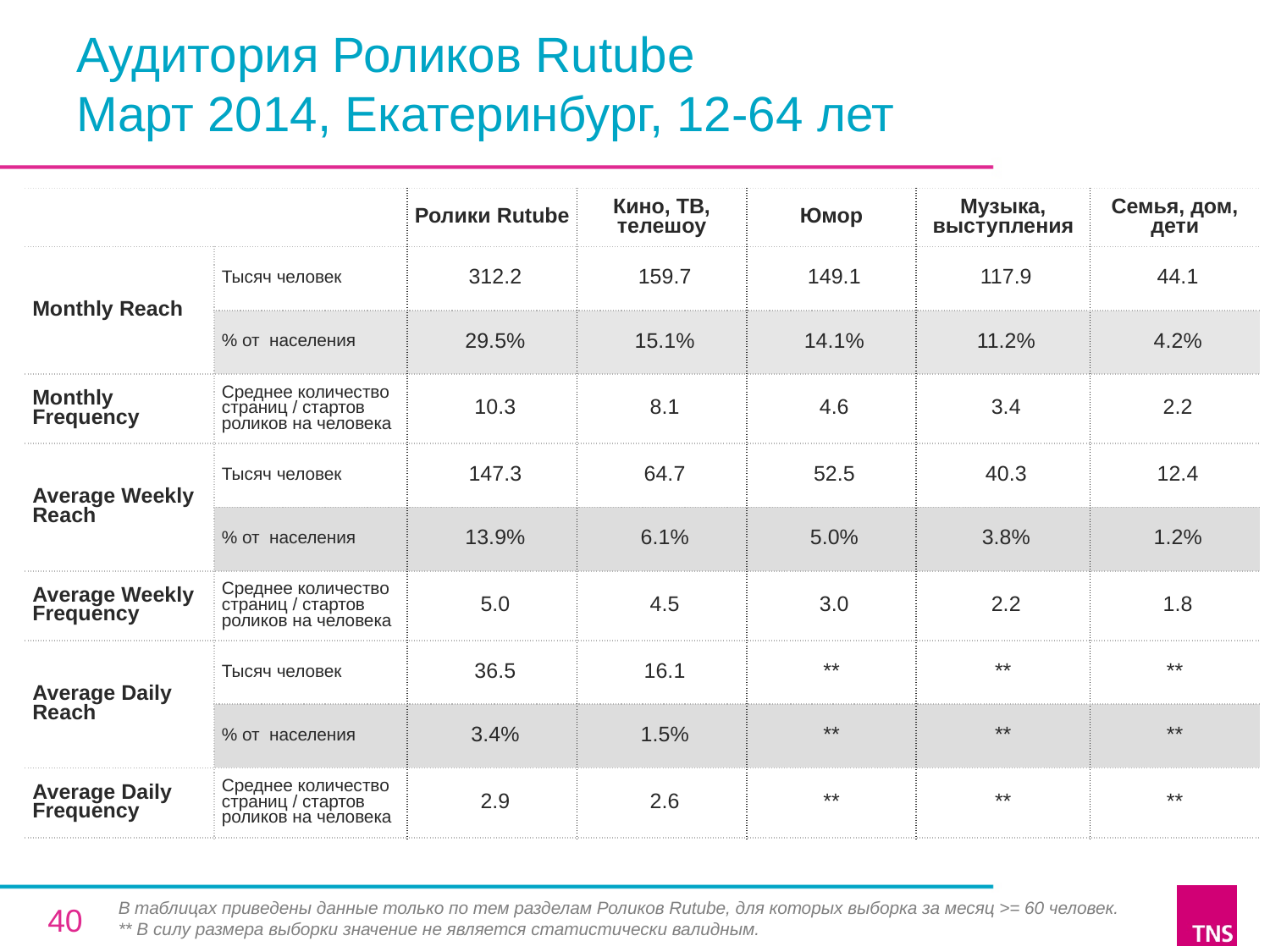

# Аудитория Роликов Rutube Март 2014, Екатеринбург, 12-64 лет
|  |  | Ролики Rutube | Кино, ТВ, телешоу | Юмор | Музыка, выступления | Семья, дом, дети |
| --- | --- | --- | --- | --- | --- | --- |
| Monthly Reach | Тысяч человек | 312.2 | 159.7 | 149.1 | 117.9 | 44.1 |
|  | % от населения | 29.5% | 15.1% | 14.1% | 11.2% | 4.2% |
| Monthly Frequency | Среднее количество страниц / стартов роликов на человека | 10.3 | 8.1 | 4.6 | 3.4 | 2.2 |
| Average Weekly Reach | Тысяч человек | 147.3 | 64.7 | 52.5 | 40.3 | 12.4 |
|  | % от населения | 13.9% | 6.1% | 5.0% | 3.8% | 1.2% |
| Average Weekly Frequency | Среднее количество страниц / стартов роликов на человека | 5.0 | 4.5 | 3.0 | 2.2 | 1.8 |
| Average Daily Reach | Тысяч человек | 36.5 | 16.1 | \*\* | \*\* | \*\* |
|  | % от населения | 3.4% | 1.5% | \*\* | \*\* | \*\* |
| Average Daily Frequency | Среднее количество страниц / стартов роликов на человека | 2.9 | 2.6 | \*\* | \*\* | \*\* |
В таблицах приведены данные только по тем разделам Роликов Rutube, для которых выборка за месяц >= 60 человек.
** В силу размера выборки значение не является статистически валидным.
40